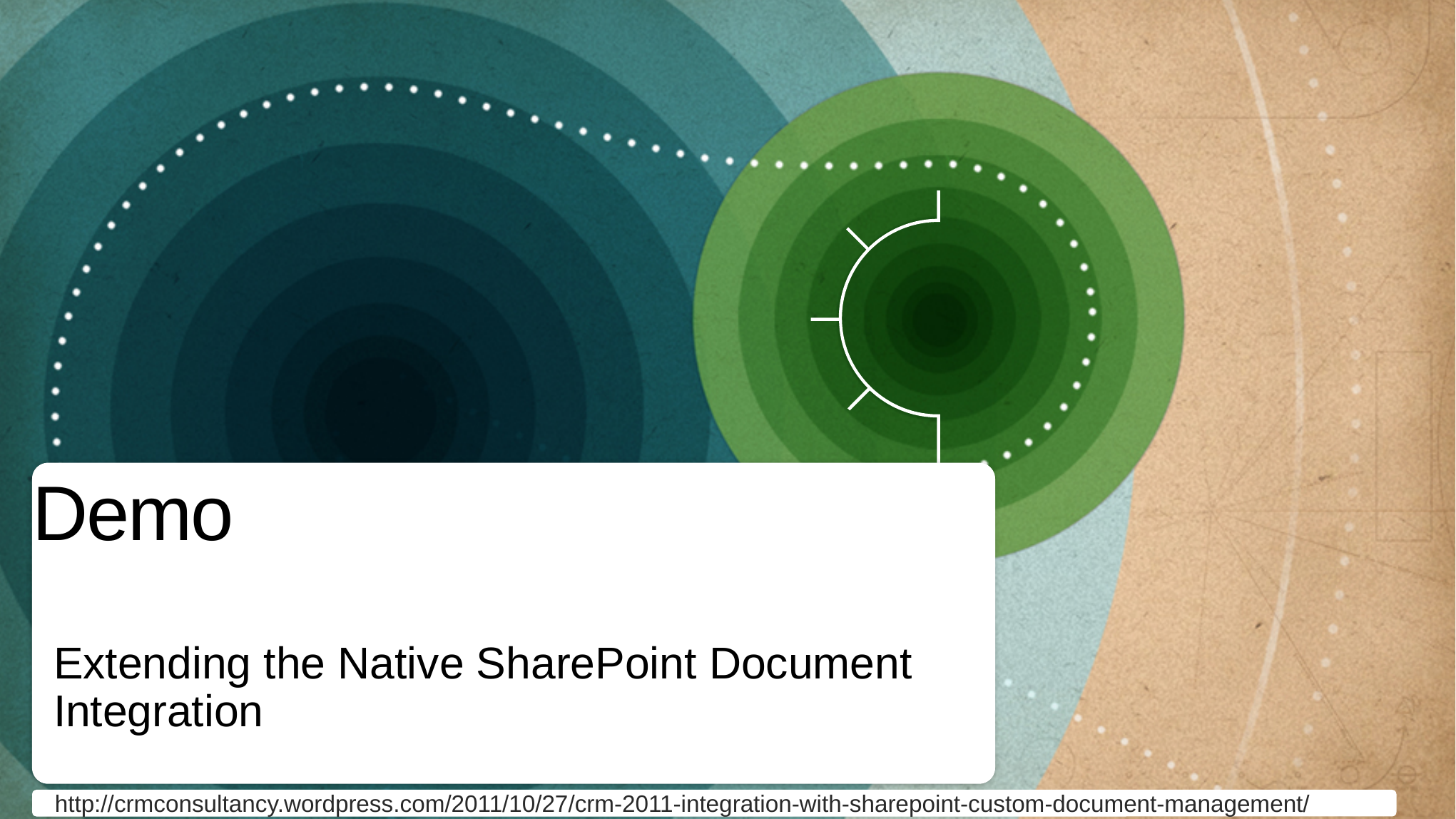

# Demo
Extending the Native SharePoint Document Integration
http://crmconsultancy.wordpress.com/2011/10/27/crm-2011-integration-with-sharepoint-custom-document-management/